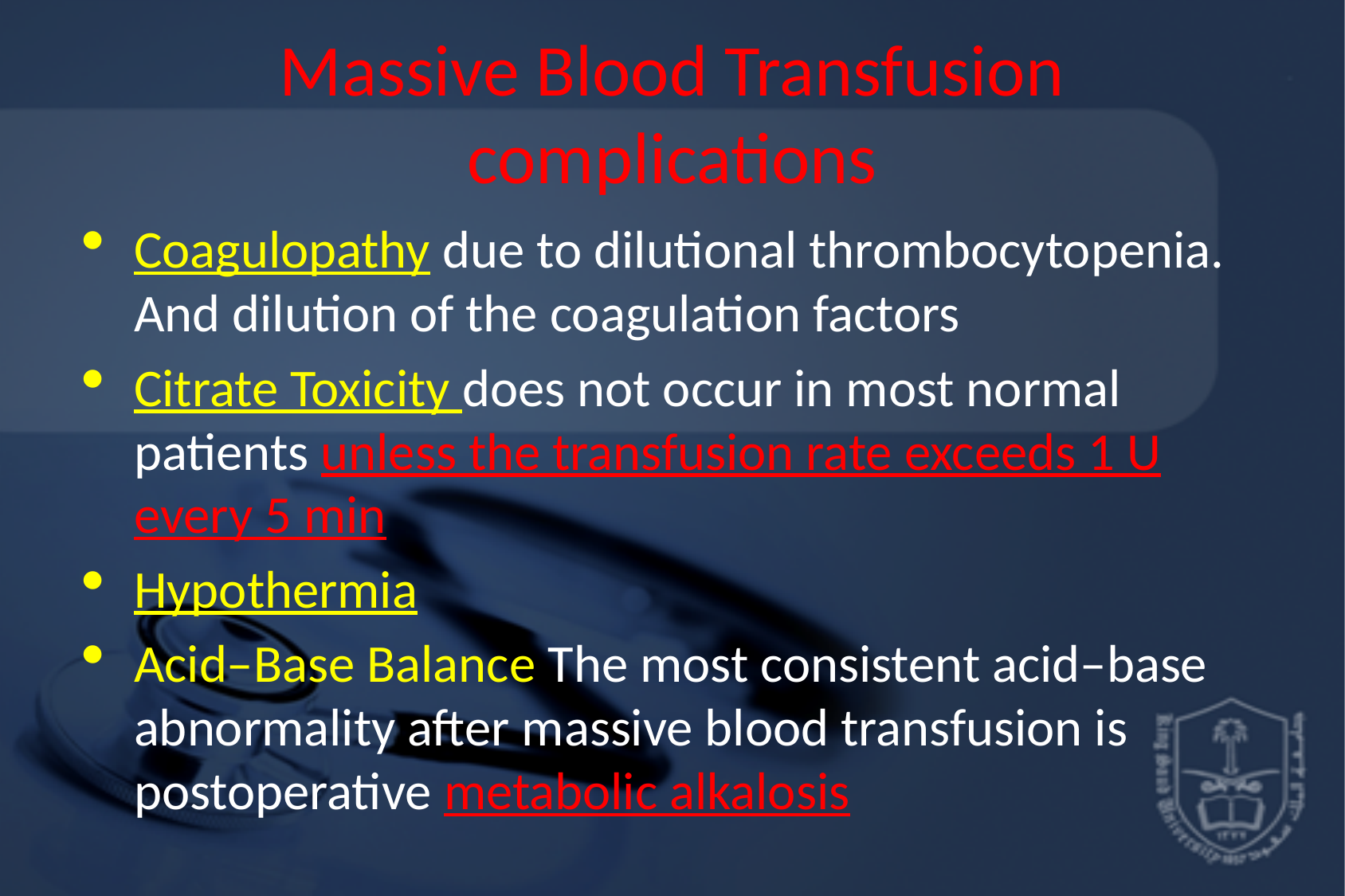

# Massive Blood Transfusion complications
Coagulopathy due to dilutional thrombocytopenia. And dilution of the coagulation factors
Citrate Toxicity does not occur in most normal patients unless the transfusion rate exceeds 1 U every 5 min
Hypothermia
Acid–Base Balance The most consistent acid–base abnormality after massive blood transfusion is postoperative metabolic alkalosis